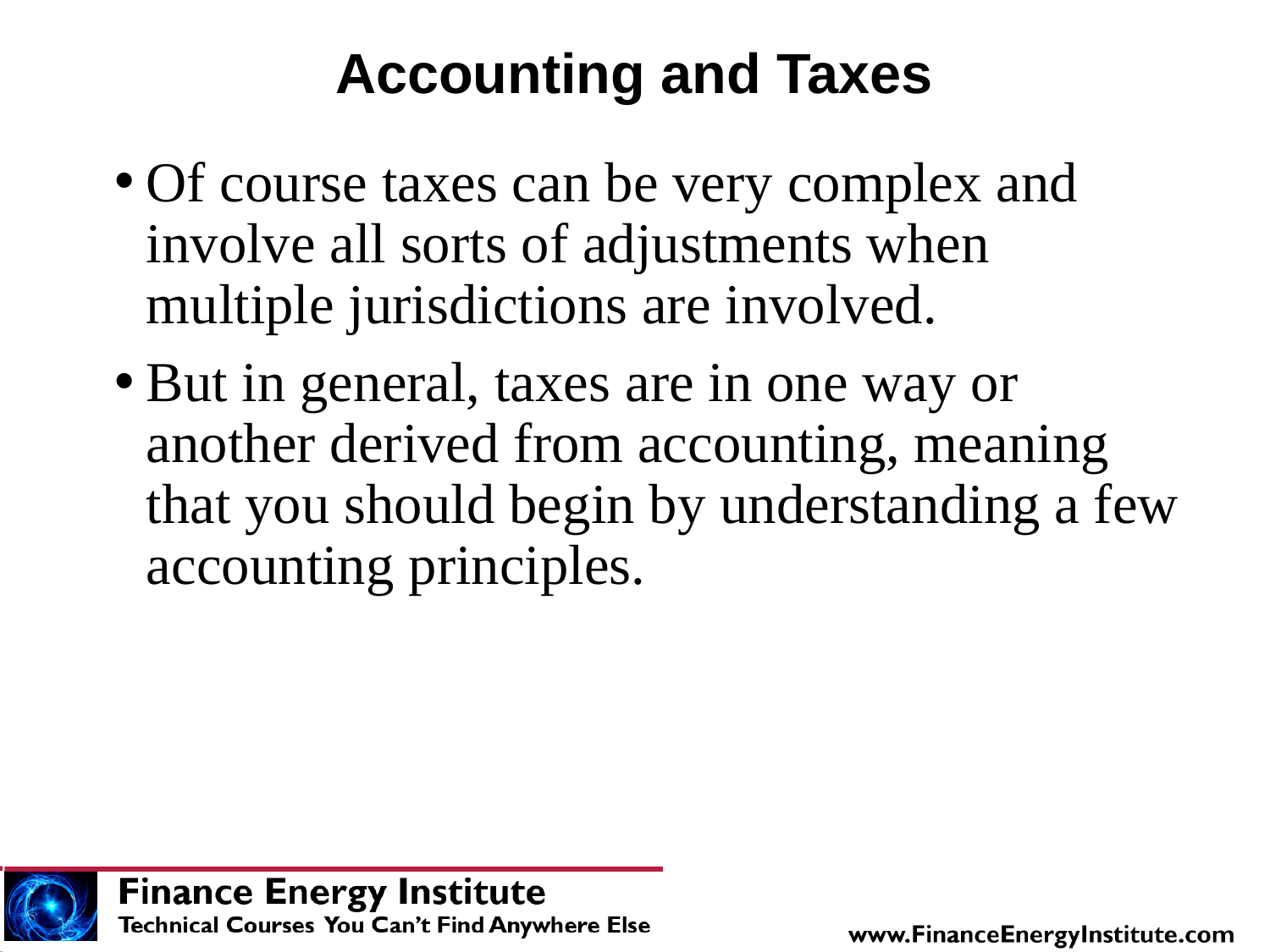

# Accounting and Taxes
Of course taxes can be very complex and involve all sorts of adjustments when multiple jurisdictions are involved.
But in general, taxes are in one way or another derived from accounting, meaning that you should begin by understanding a few accounting principles.